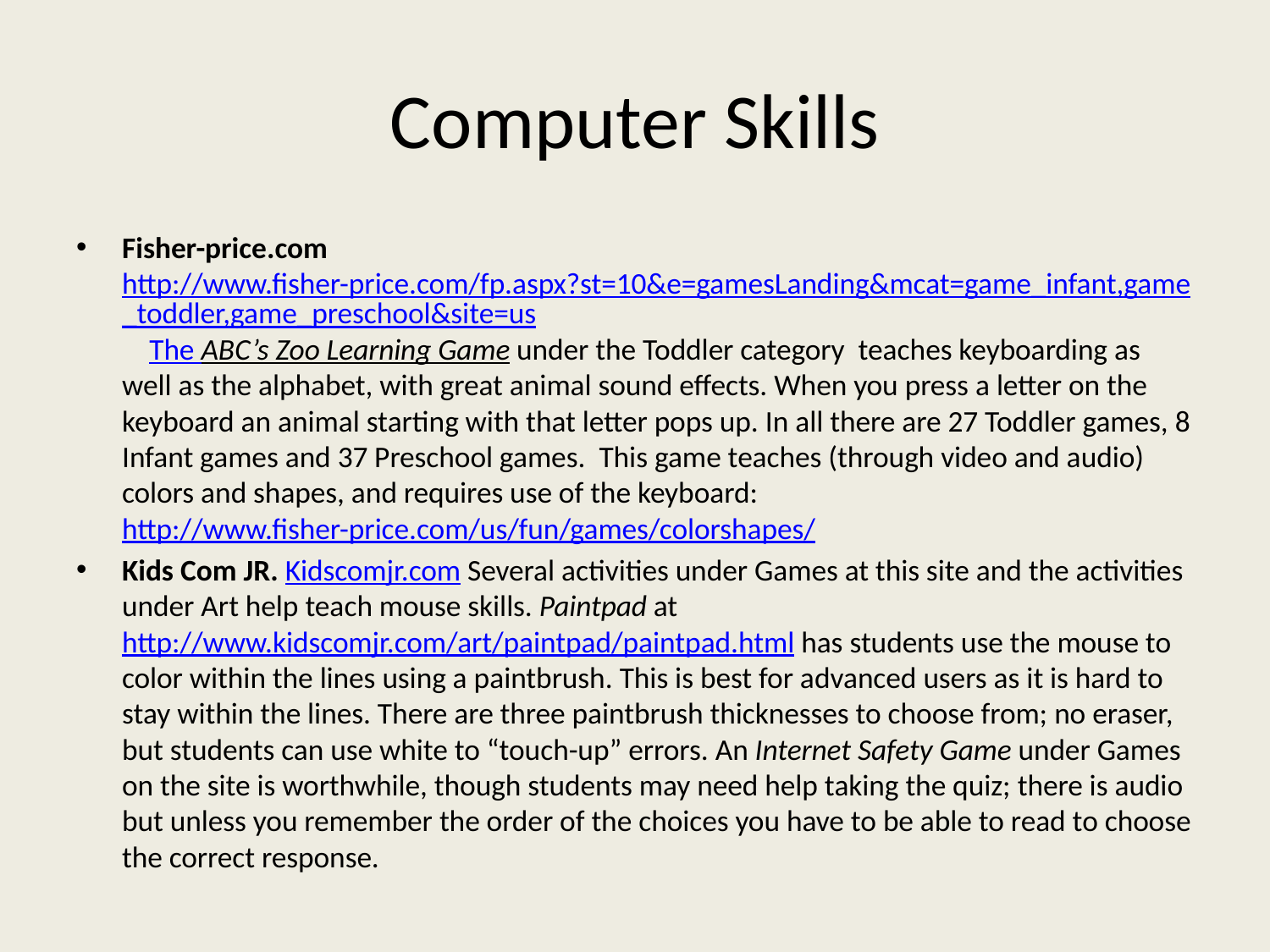

# Computer Skills
Fisher-price.com http://www.fisher-price.com/fp.aspx?st=10&e=gamesLanding&mcat=game_infant,game_toddler,game_preschool&site=us    The ABC’s Zoo Learning Game under the Toddler category  teaches keyboarding as well as the alphabet, with great animal sound effects. When you press a letter on the keyboard an animal starting with that letter pops up. In all there are 27 Toddler games, 8 Infant games and 37 Preschool games.  This game teaches (through video and audio) colors and shapes, and requires use of the keyboard: http://www.fisher-price.com/us/fun/games/colorshapes/
Kids Com JR. Kidscomjr.com Several activities under Games at this site and the activities under Art help teach mouse skills. Paintpad at  http://www.kidscomjr.com/art/paintpad/paintpad.html has students use the mouse to color within the lines using a paintbrush. This is best for advanced users as it is hard to stay within the lines. There are three paintbrush thicknesses to choose from; no eraser, but students can use white to “touch-up” errors. An Internet Safety Game under Games on the site is worthwhile, though students may need help taking the quiz; there is audio but unless you remember the order of the choices you have to be able to read to choose the correct response.